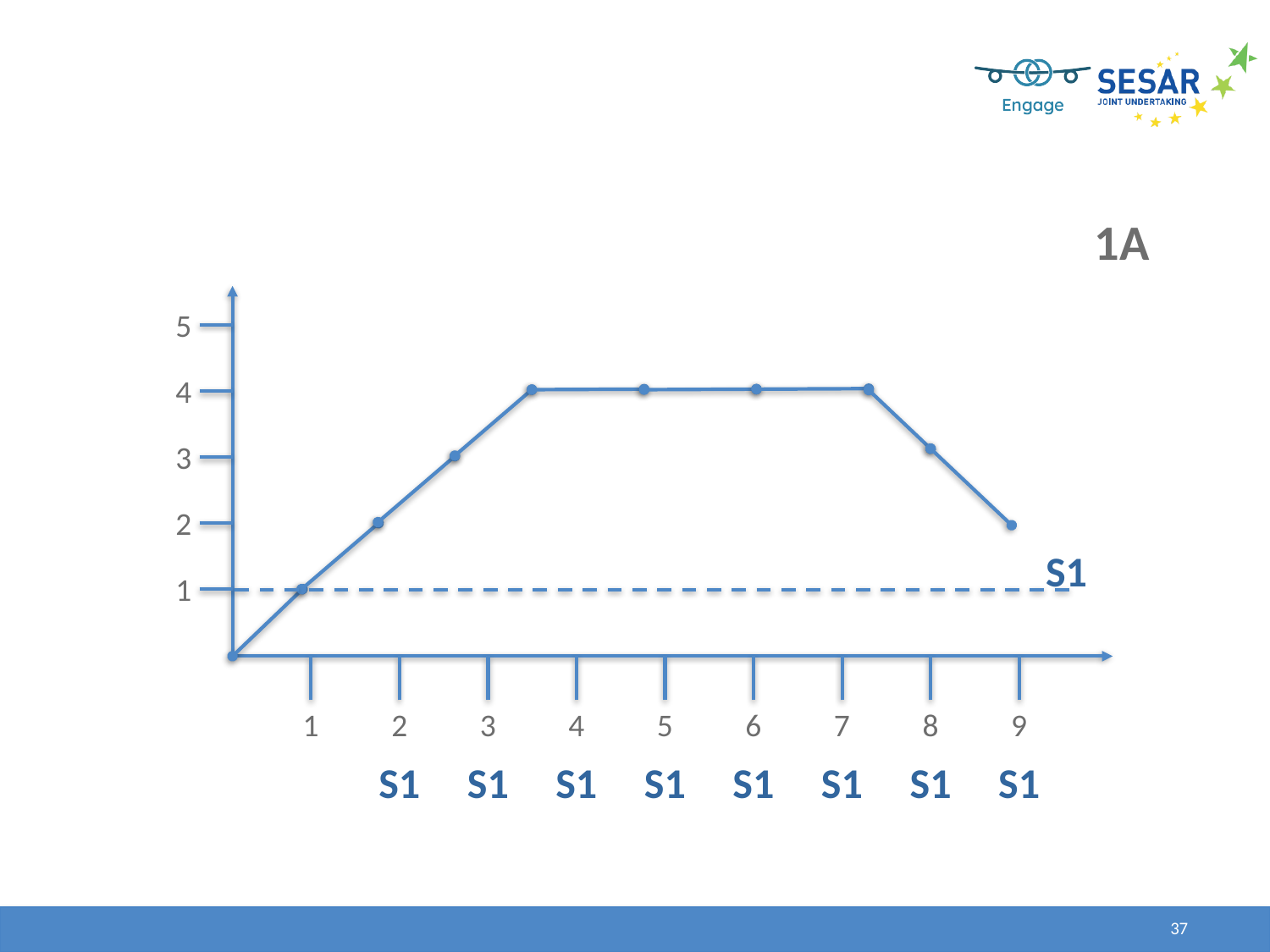

|  |  |
| --- | --- |
1A
5
4
3
2
S1
1
1
2
3
4
5
6
7
8
9
S1
S1
S1
S1
S1
S1
S1
S1
37